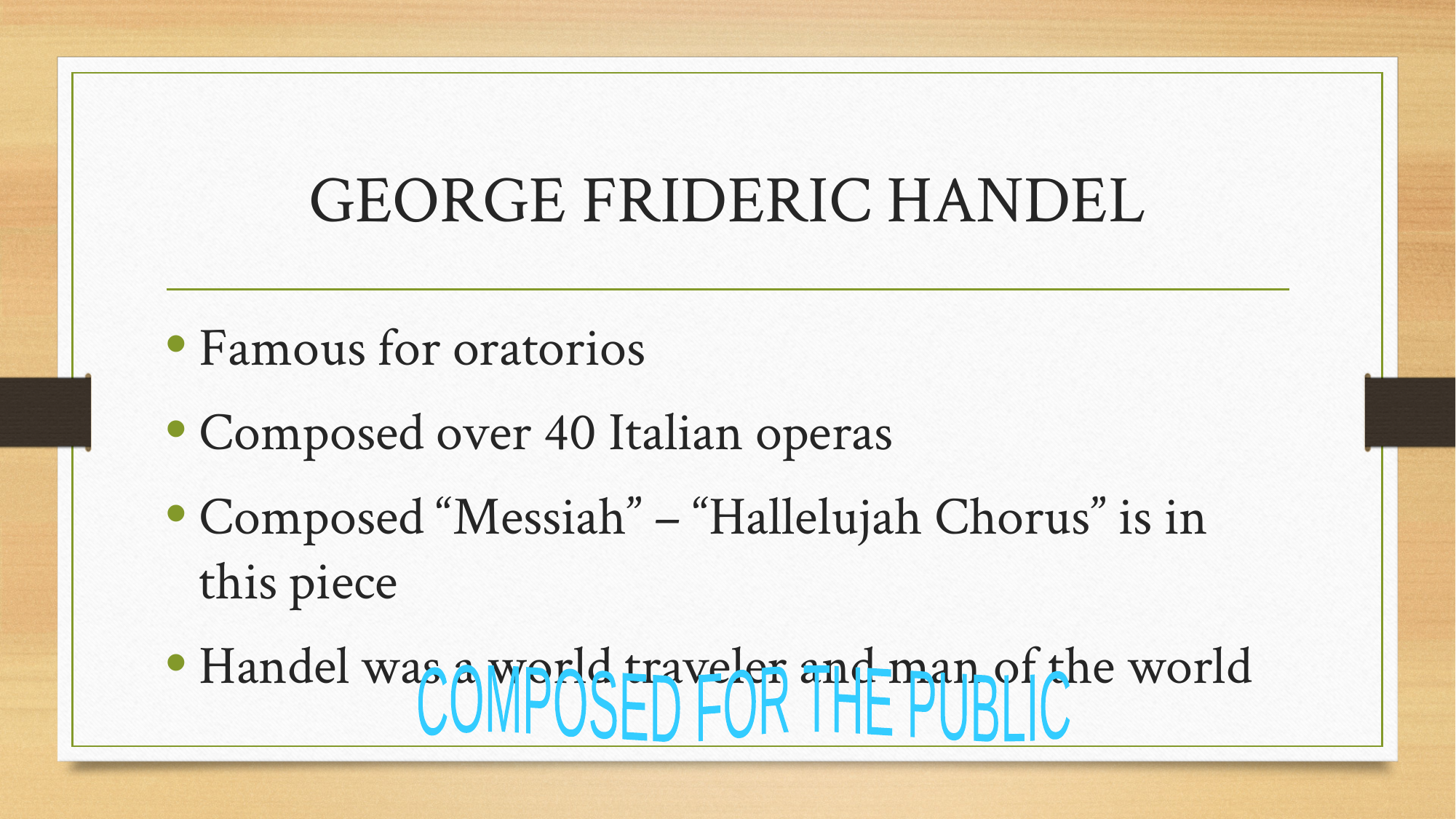

# GEORGE FRIDERIC HANDEL
Famous for oratorios
Composed over 40 Italian operas
Composed “Messiah” – “Hallelujah Chorus” is in this piece
Handel was a world traveler and man of the world

COMPOSED FOR THE PUBLIC